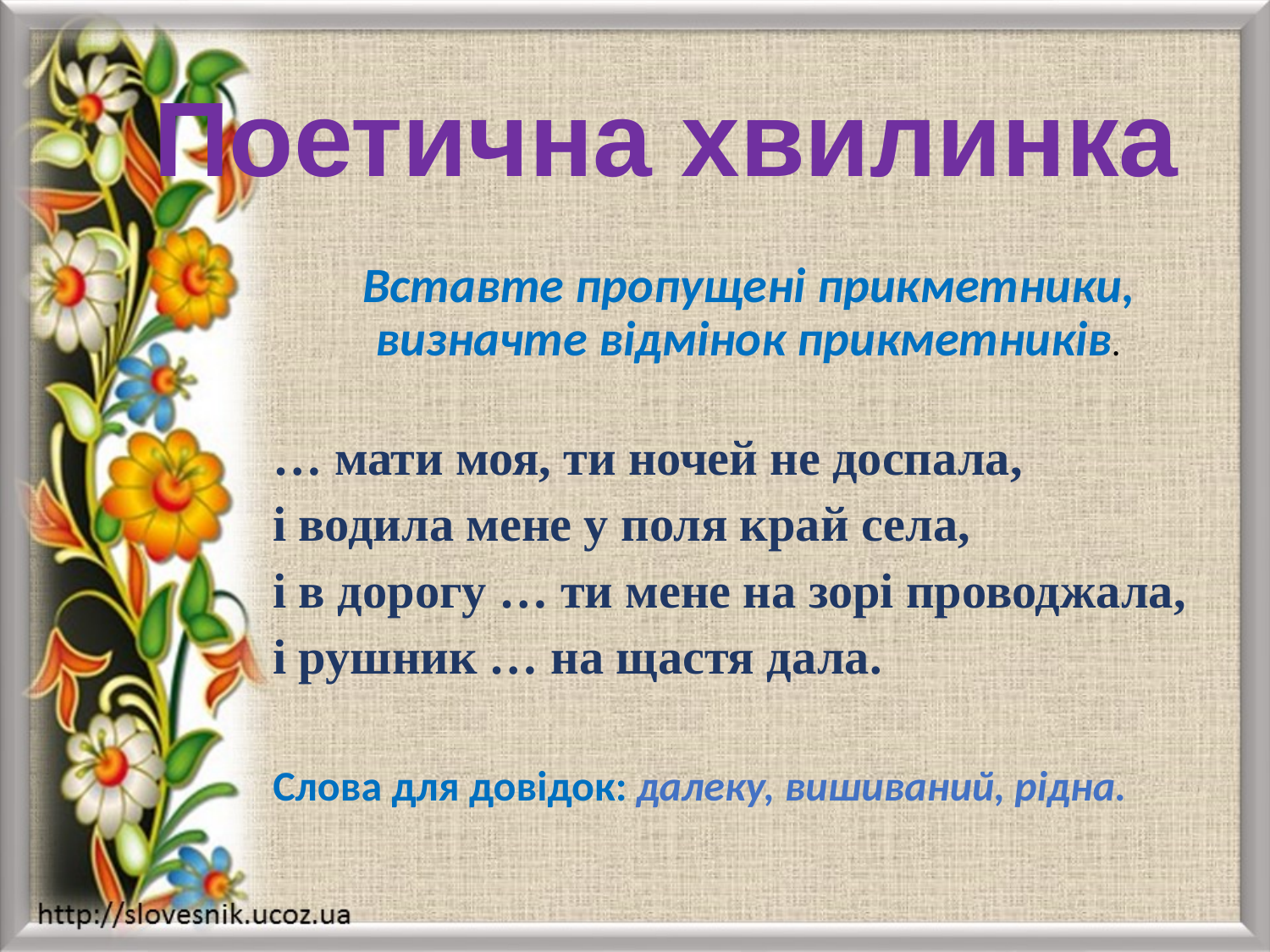

# Поетична хвилинка
Вставте пропущені прикметники, визначте відмінок прикметників.

… мати моя, ти ночей не доспала,
і водила мене у поля край села,
і в дорогу … ти мене на зорі проводжала,
і рушник … на щастя дала.

Слова для довідок: далеку, вишиваний, рідна.